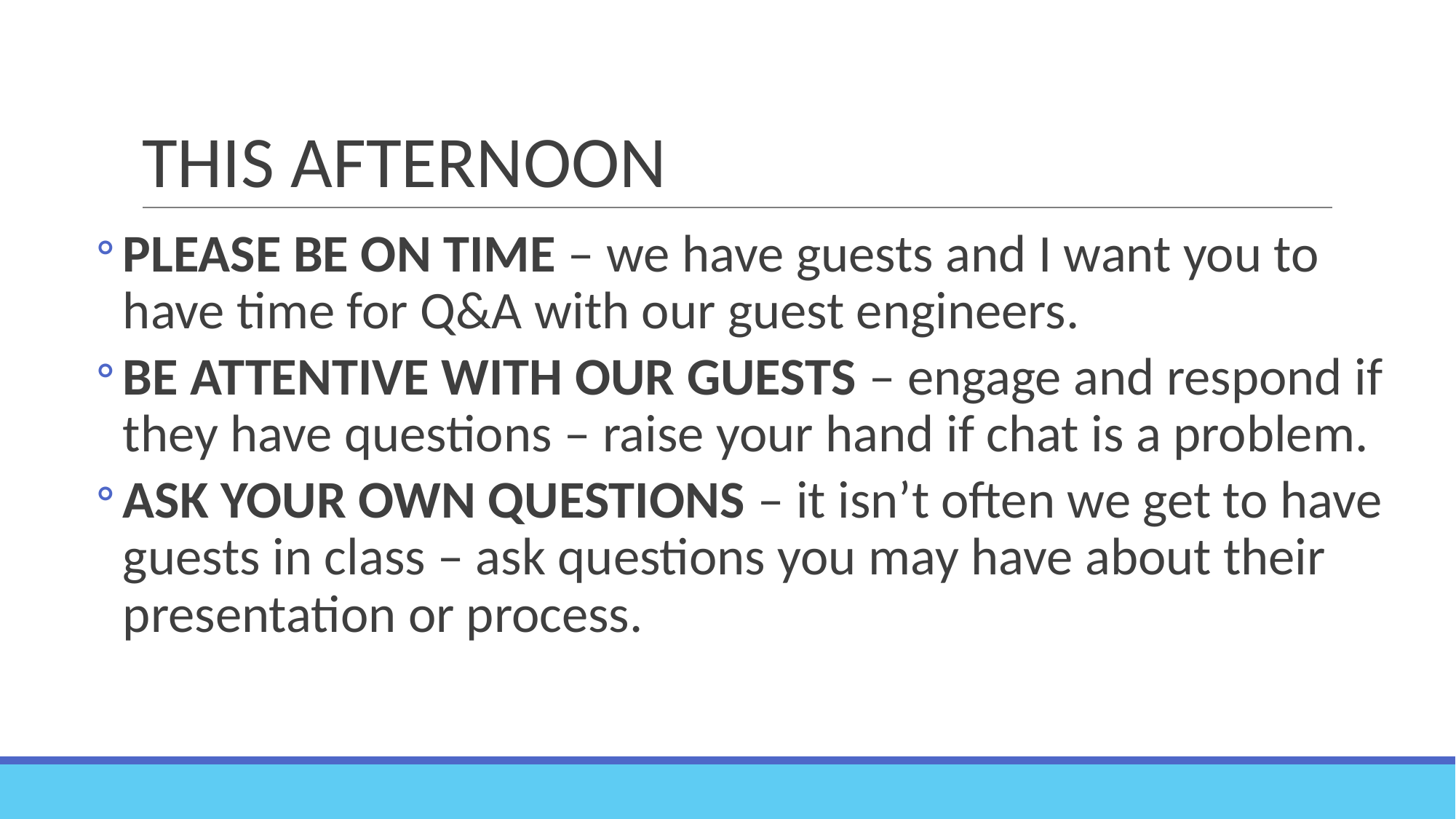

# THIS AFTERNOON
PLEASE BE ON TIME – we have guests and I want you to have time for Q&A with our guest engineers.
BE ATTENTIVE WITH OUR GUESTS – engage and respond if they have questions – raise your hand if chat is a problem.
ASK YOUR OWN QUESTIONS – it isn’t often we get to have guests in class – ask questions you may have about their presentation or process.